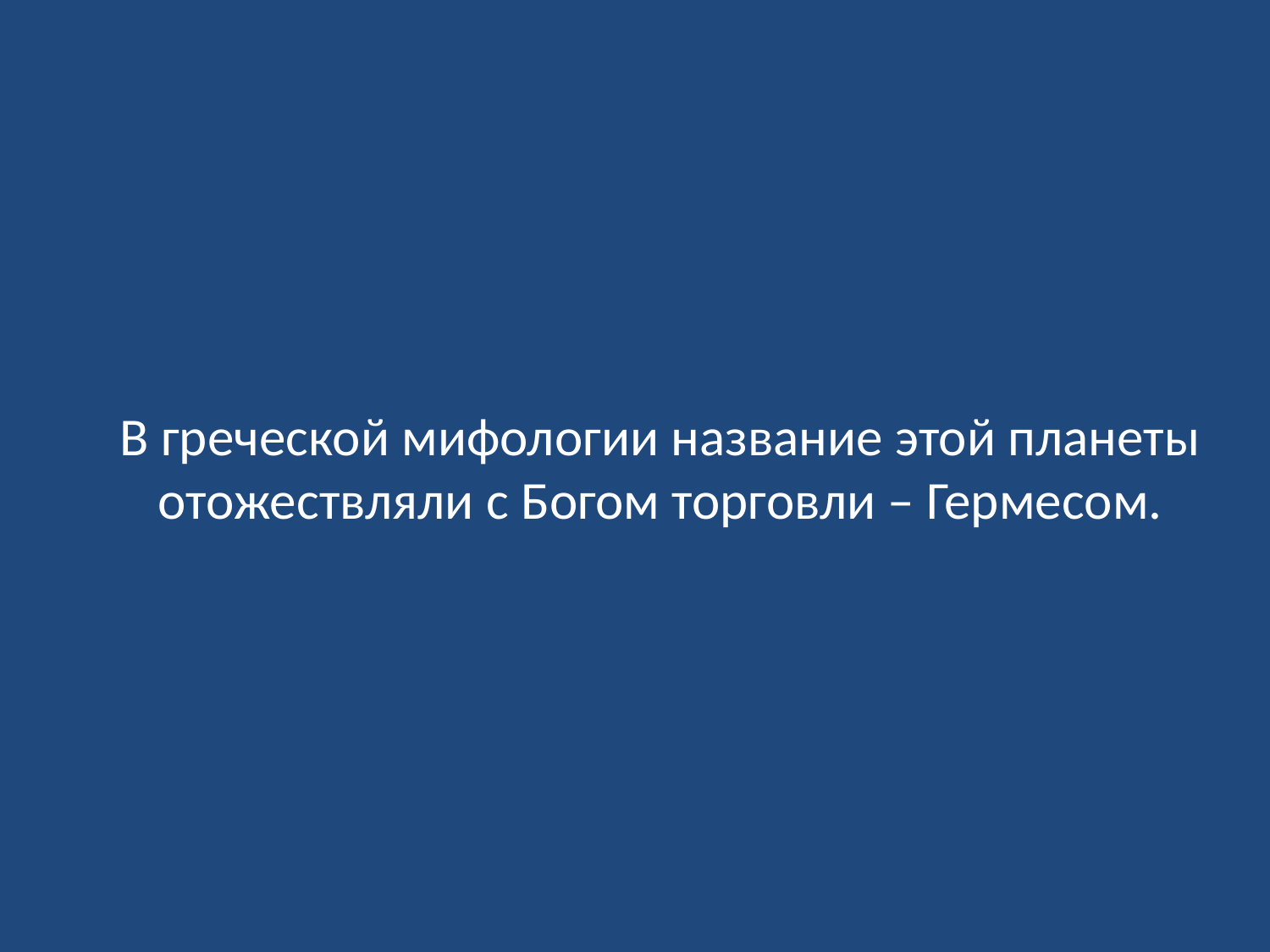

# В греческой мифологии название этой планеты отожествляли с Богом торговли – Гермесом.